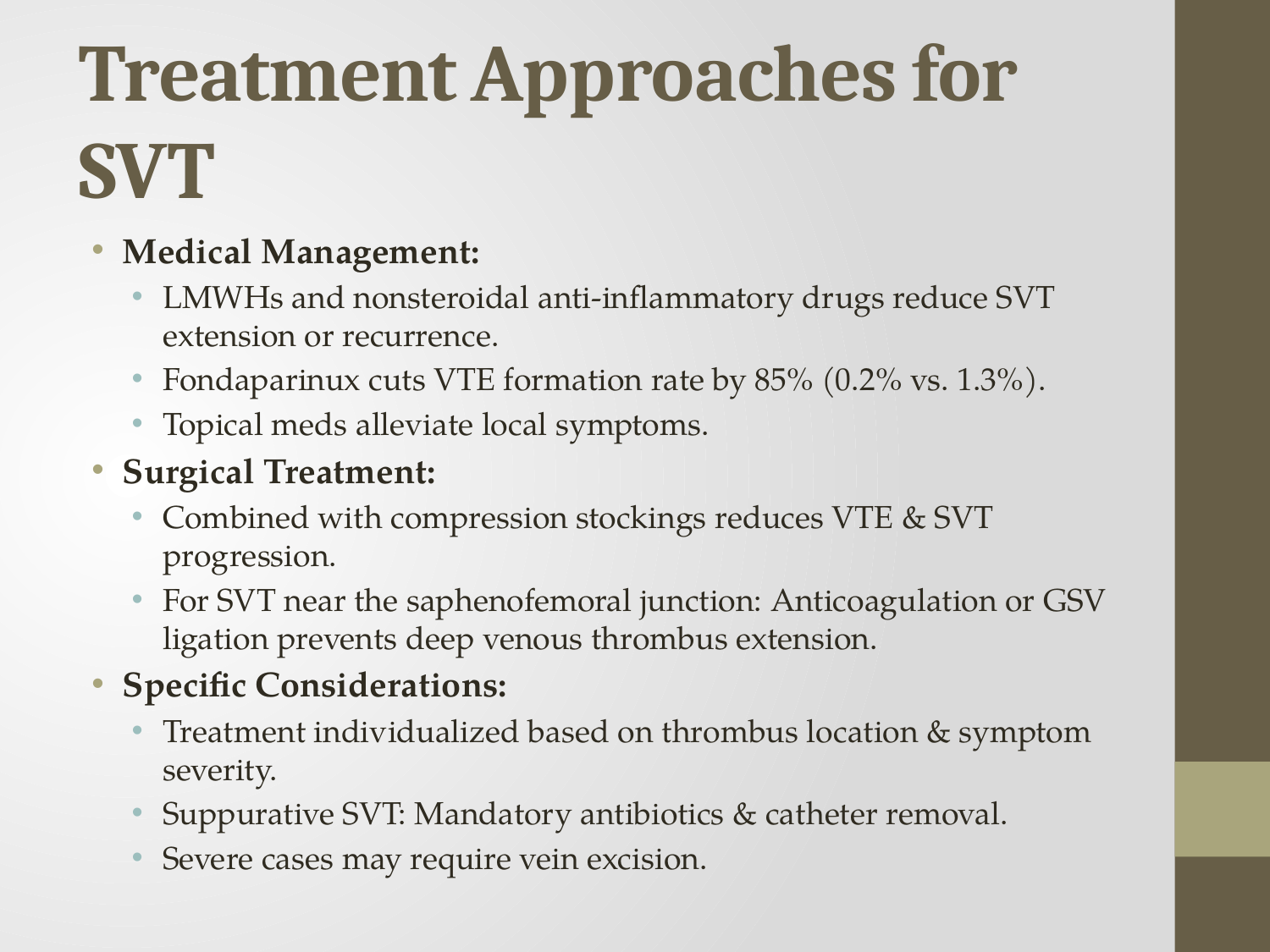

# Treatment Approaches for SVT
Medical Management:
LMWHs and nonsteroidal anti-inflammatory drugs reduce SVT extension or recurrence.
Fondaparinux cuts VTE formation rate by 85% (0.2% vs. 1.3%).
Topical meds alleviate local symptoms.
Surgical Treatment:
Combined with compression stockings reduces VTE & SVT progression.
For SVT near the saphenofemoral junction: Anticoagulation or GSV ligation prevents deep venous thrombus extension.
Specific Considerations:
Treatment individualized based on thrombus location & symptom severity.
Suppurative SVT: Mandatory antibiotics & catheter removal.
Severe cases may require vein excision.